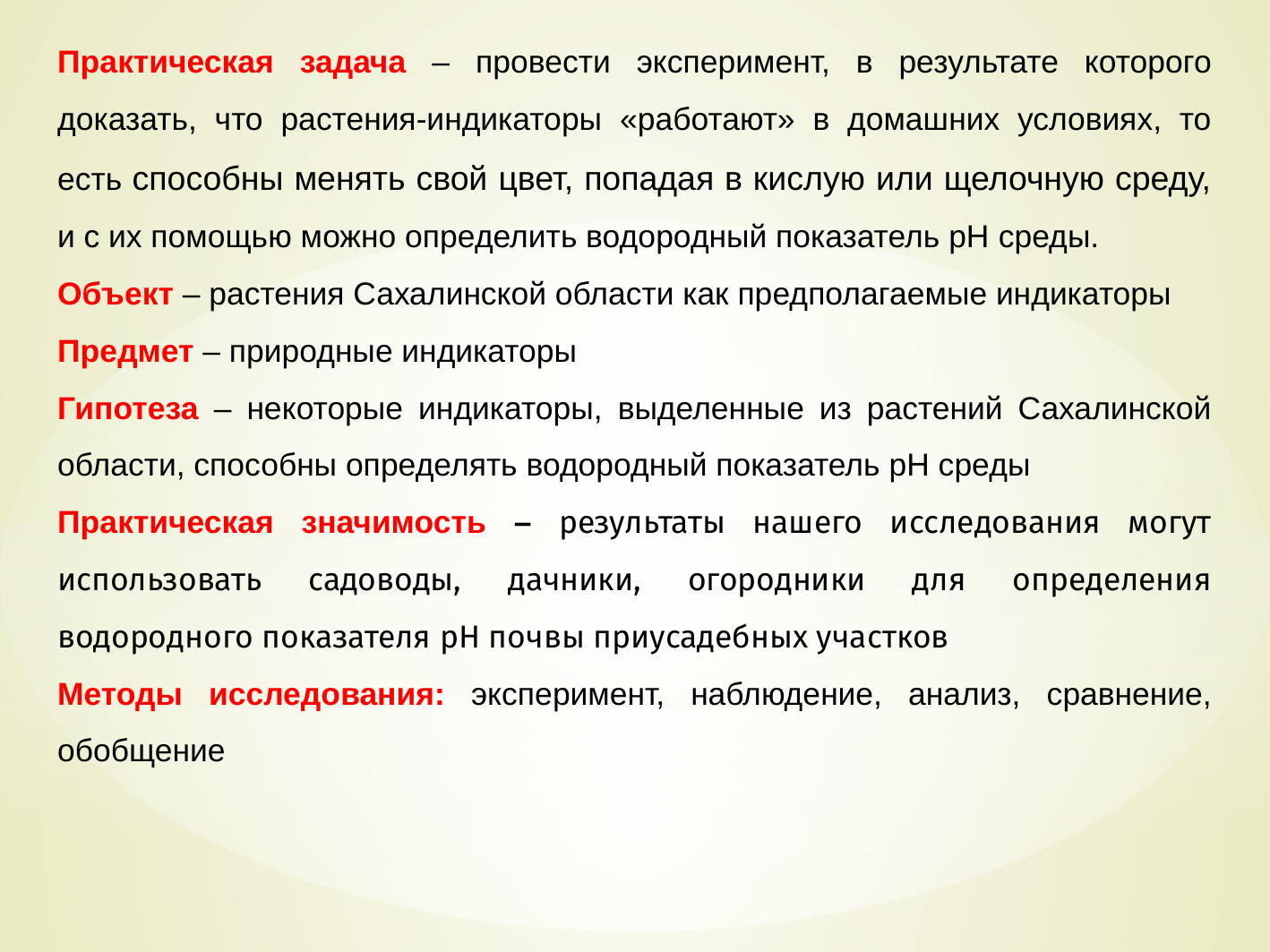

Практическая задача – провести эксперимент, в результате которого доказать, что растения-индикаторы «работают» в домашних условиях, то есть способны менять свой цвет, попадая в кислую или щелочную среду, и с их помощью можно определить водородный показатель pH среды.
Объект – растения Сахалинской области как предполагаемые индикаторы
Предмет – природные индикаторы
Гипотеза – некоторые индикаторы, выделенные из растений Сахалинской области, способны определять водородный показатель pH среды
Практическая значимость – результаты нашего исследования могут использовать садоводы, дачники, огородники для определения водородного показателя pH почвы приусадебных участков
Методы исследования: эксперимент, наблюдение, анализ, сравнение, обобщение